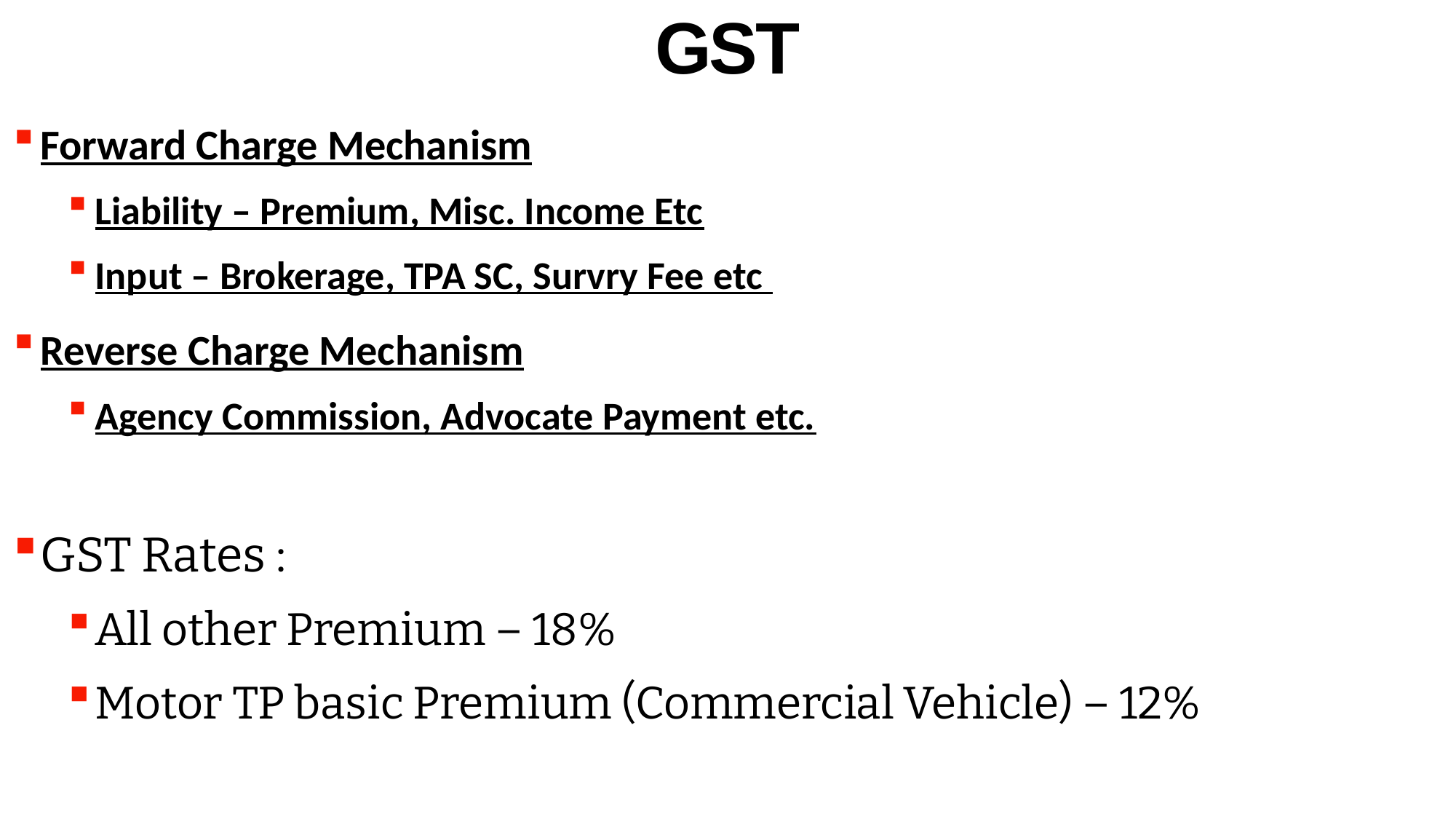

GST

Forward Charge Mechanism
Liability – Premium, Misc. Income Etc
Input – Brokerage, TPA SC, Survry Fee etc
Reverse Charge Mechanism
Agency Commission, Advocate Payment etc.

GST Rates :
All other Premium – 18%
Motor TP basic Premium (Commercial Vehicle) – 12%